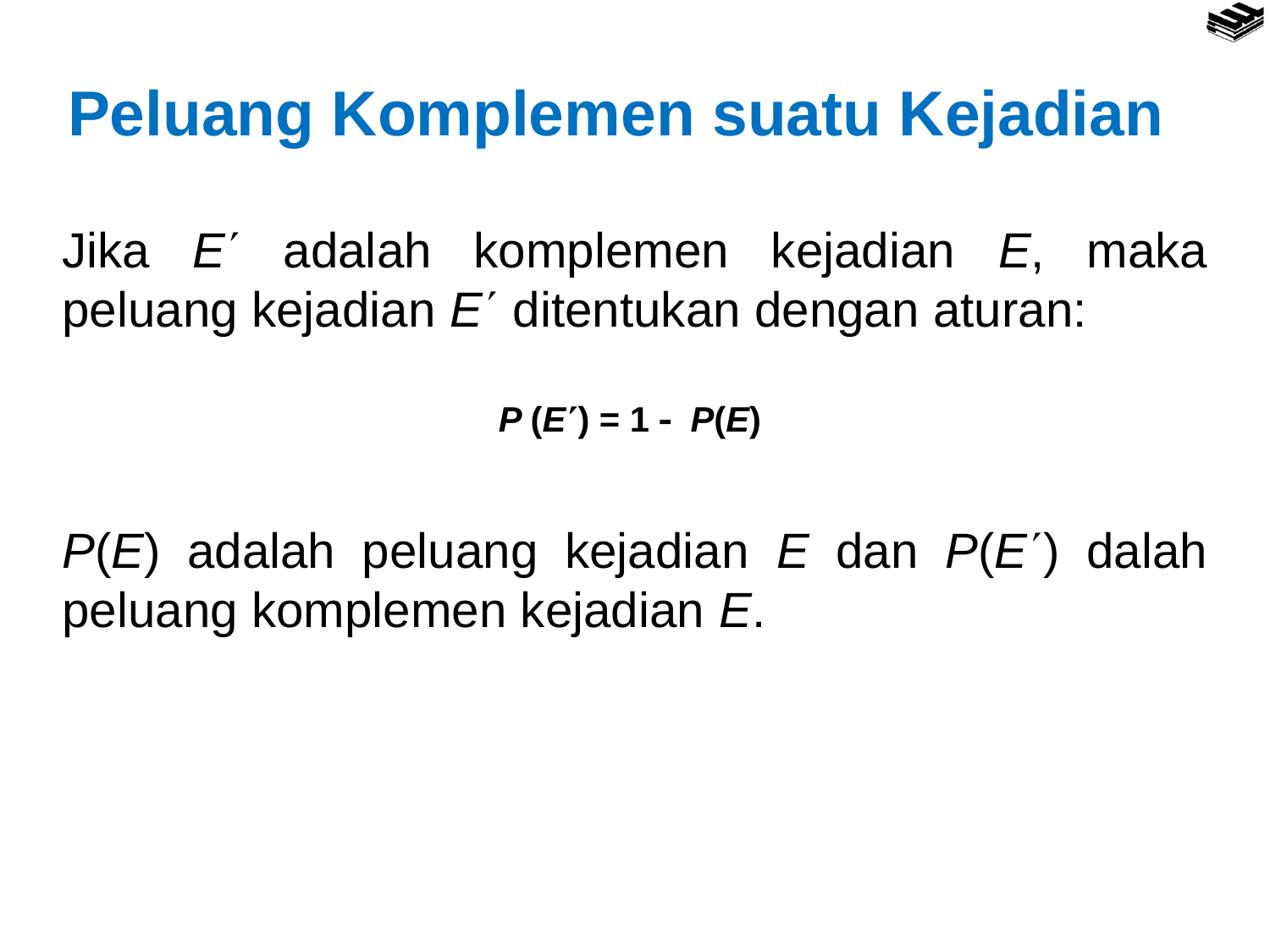

Peluang Komplemen suatu Kejadian
Jika E′ adalah komplemen kejadian E, maka peluang kejadian E′ ditentukan dengan aturan:

P(E) adalah peluang kejadian E dan P(E′) dalah peluang komplemen kejadian E.
P (E′) = 1 −  P(E)